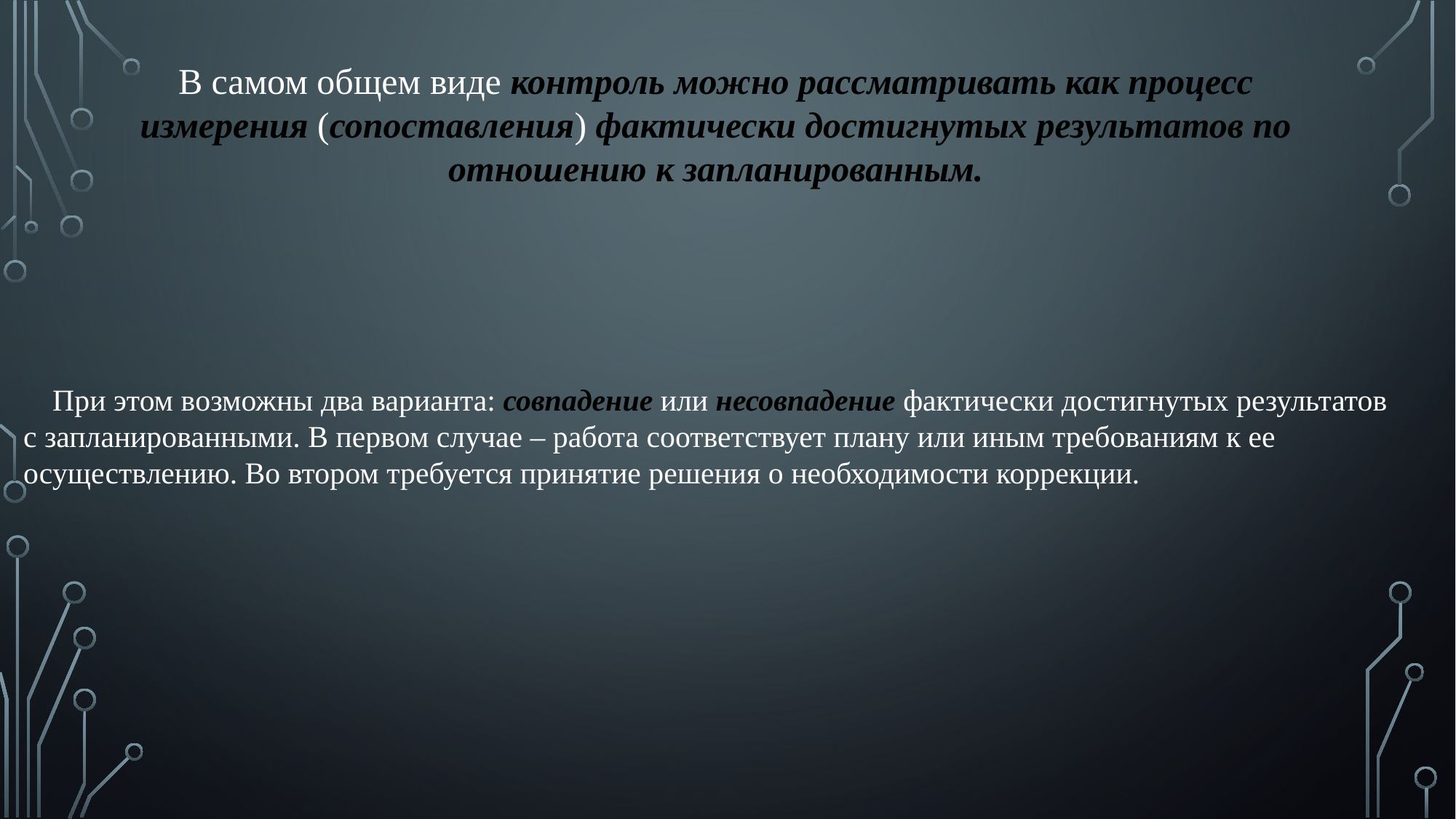

В самом общем виде контроль можно рассматривать как процесс измерения (сопоставления) фактически достигнутых результатов по отношению к запланированным.
 При этом возможны два варианта: совпадение или несовпадение фактически достигнутых результатов с запланированными. В первом случае – работа соответствует плану или иным требованиям к ее осуществлению. Во втором требуется принятие решения о необходимости коррекции.